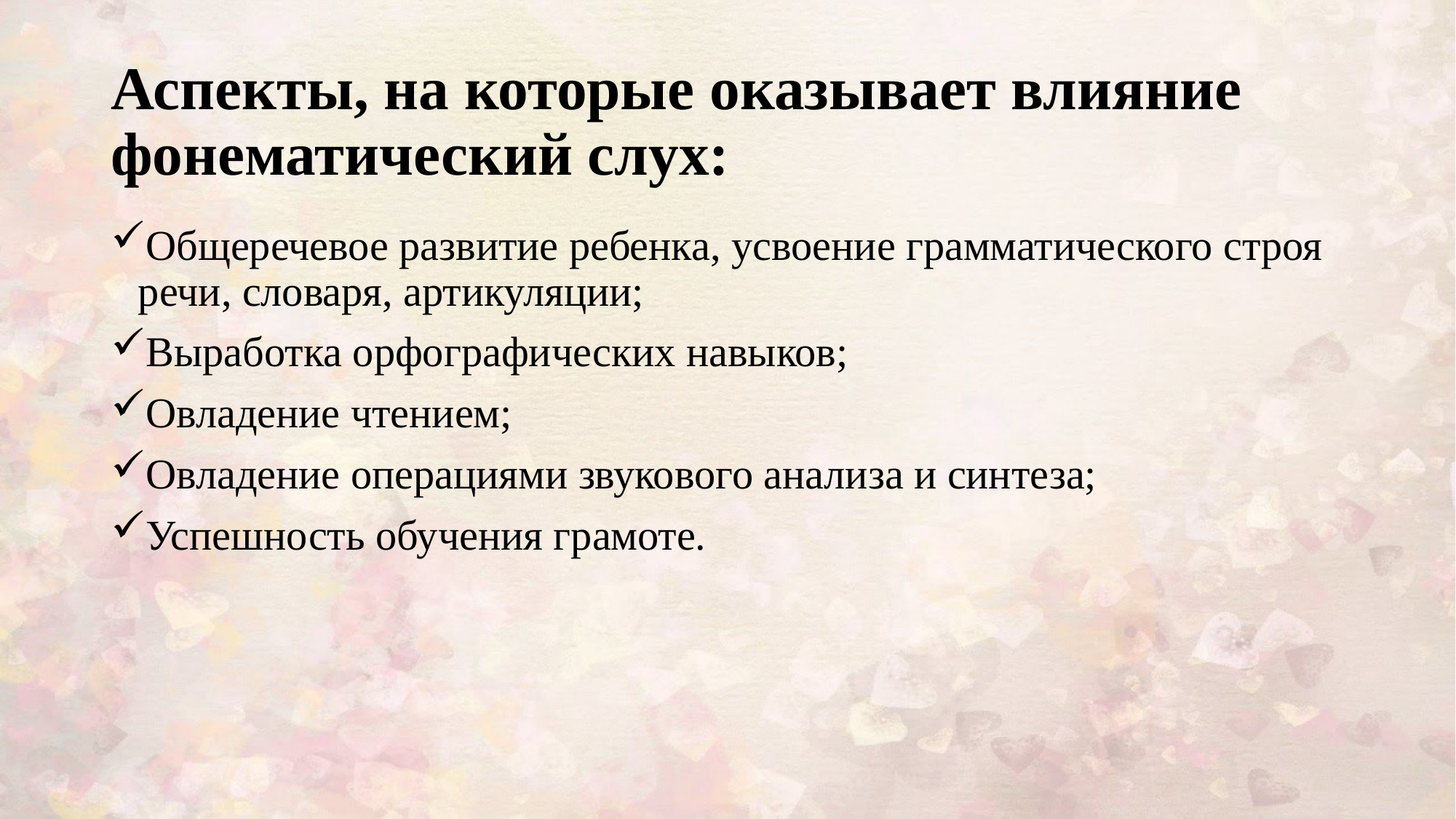

# Аспекты, на которые оказывает влияние фонематический слух:
Общеречевое развитие ребенка, усвоение грамматического строя речи, словаря, артикуляции;
Выработка орфографических навыков;
Овладение чтением;
Овладение операциями звукового анализа и синтеза;
Успешность обучения грамоте.